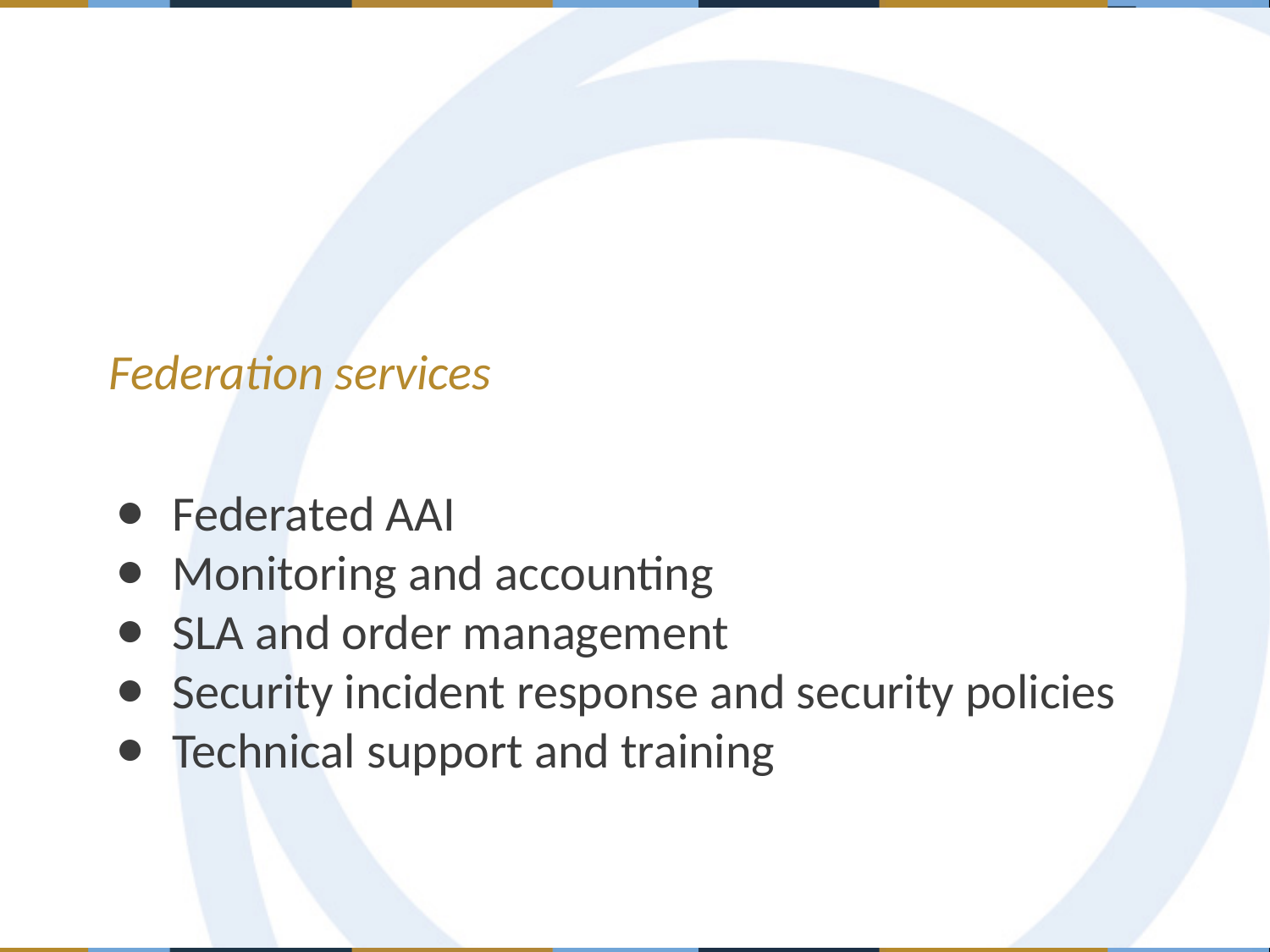

Federation services
Federated AAI
Monitoring and accounting
SLA and order management
Security incident response and security policies
Technical support and training